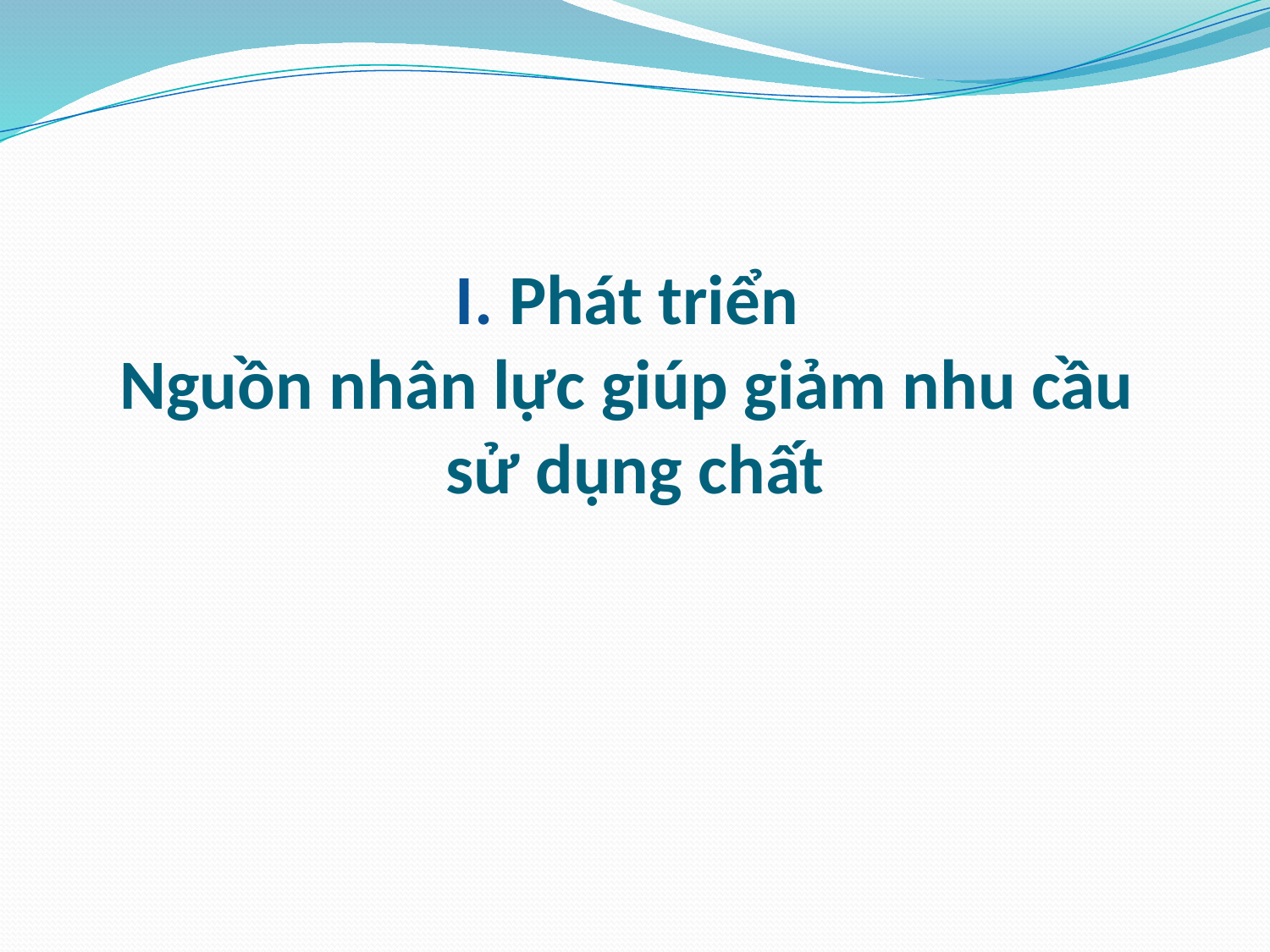

# I. Phát triển Nguồn nhân lực giúp giảm nhu cầu sử dụng chất